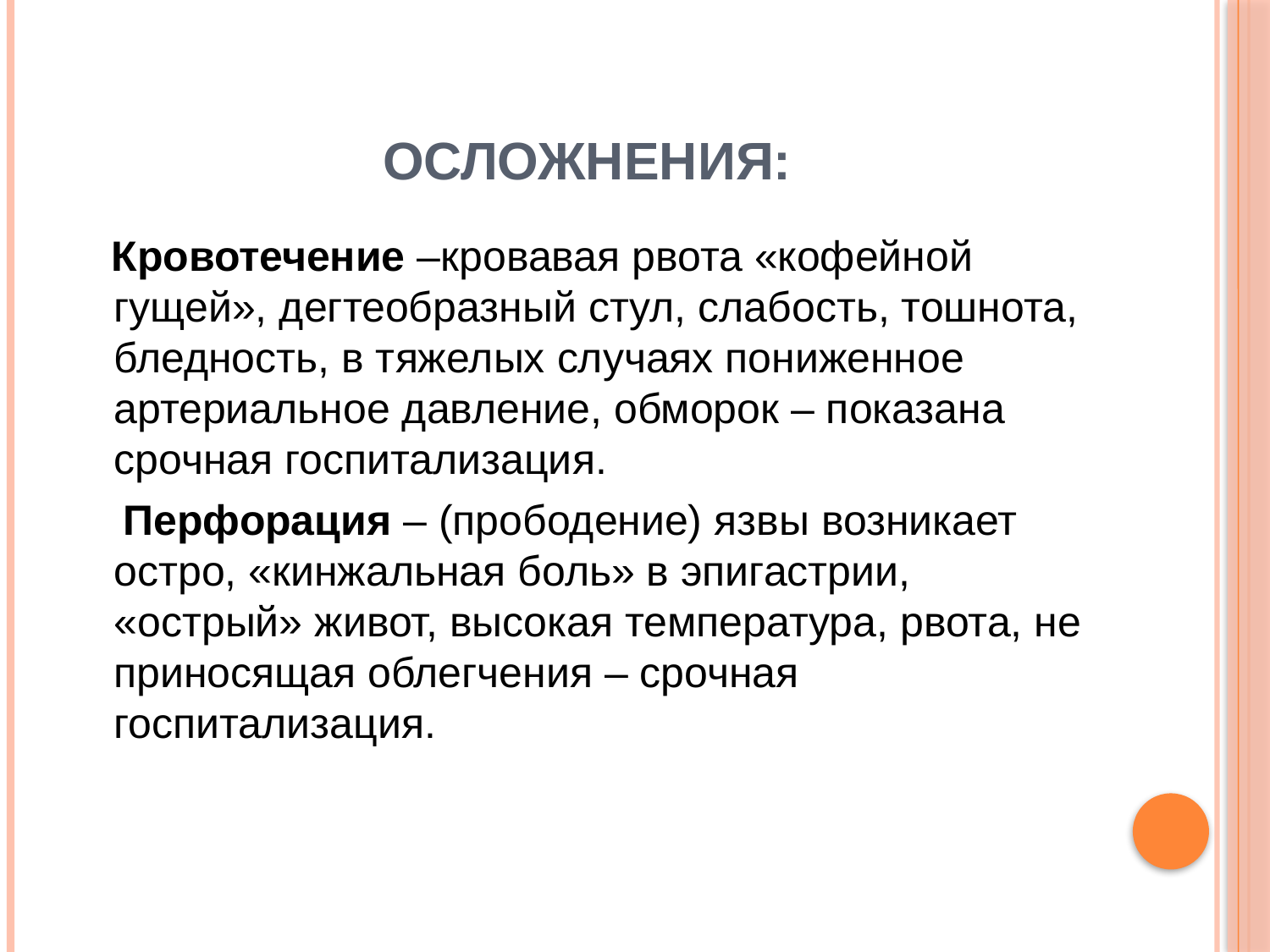

# ОСЛОЖНЕНИЯ:
   Кровотечение –кровавая рвота «кофейной гущей», дегтеобразный стул, слабость, тошнота, бледность, в тяжелых случаях пониженное артериальное давление, обморок – показана срочная госпитализация.
    Перфорация – (прободение) язвы возникает остро, «кинжальная боль» в эпигастрии, «острый» живот, высокая температура, рвота, не приносящая облегчения – срочная госпитализация.